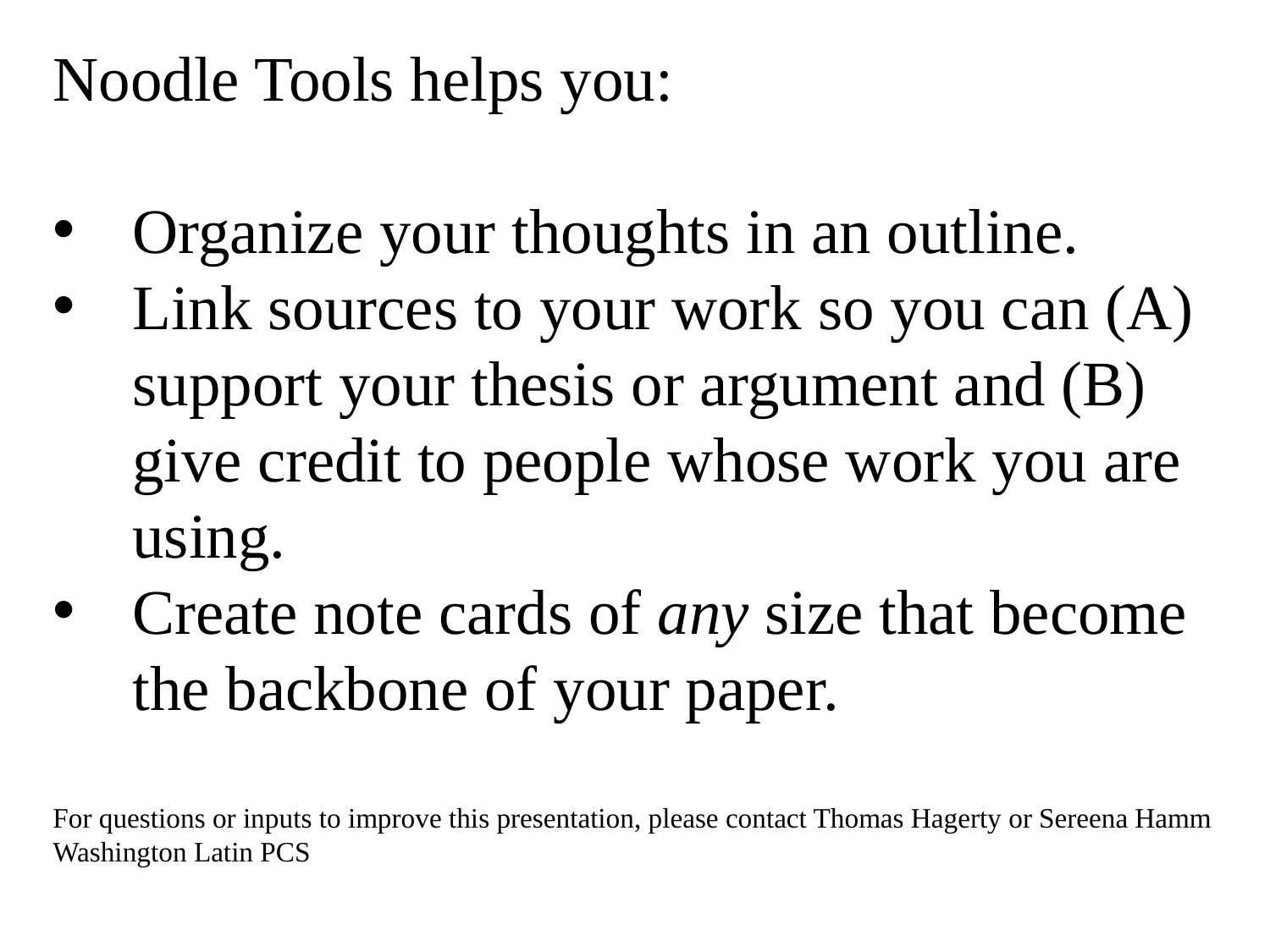

Noodle Tools helps you:

Organize your thoughts in an outline.
Link sources to your work so you can (A) support your thesis or argument and (B) give credit to people whose work you are using.
Create note cards of any size that become the backbone of your paper.

For questions or inputs to improve this presentation, please contact Thomas Hagerty or Sereena Hamm
Washington Latin PCS